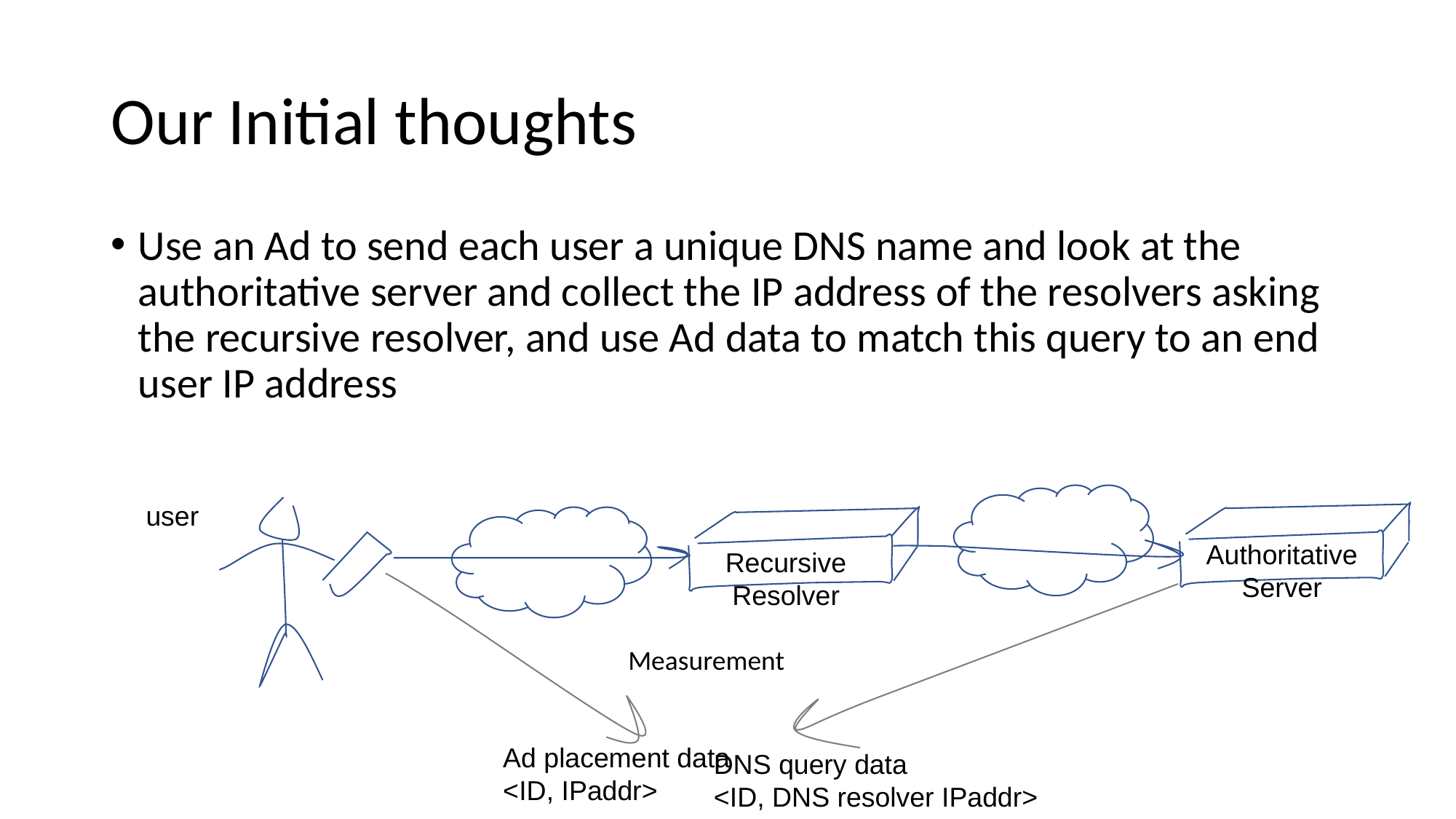

# Our Initial thoughts
Use an Ad to send each user a unique DNS name and look at the authoritative server and collect the IP address of the resolvers asking the recursive resolver, and use Ad data to match this query to an end user IP address

user

Authoritative Server

Recursive Resolver

Measurement
Ad placement data
<ID, IPaddr>
DNS query data
<ID, DNS resolver IPaddr>